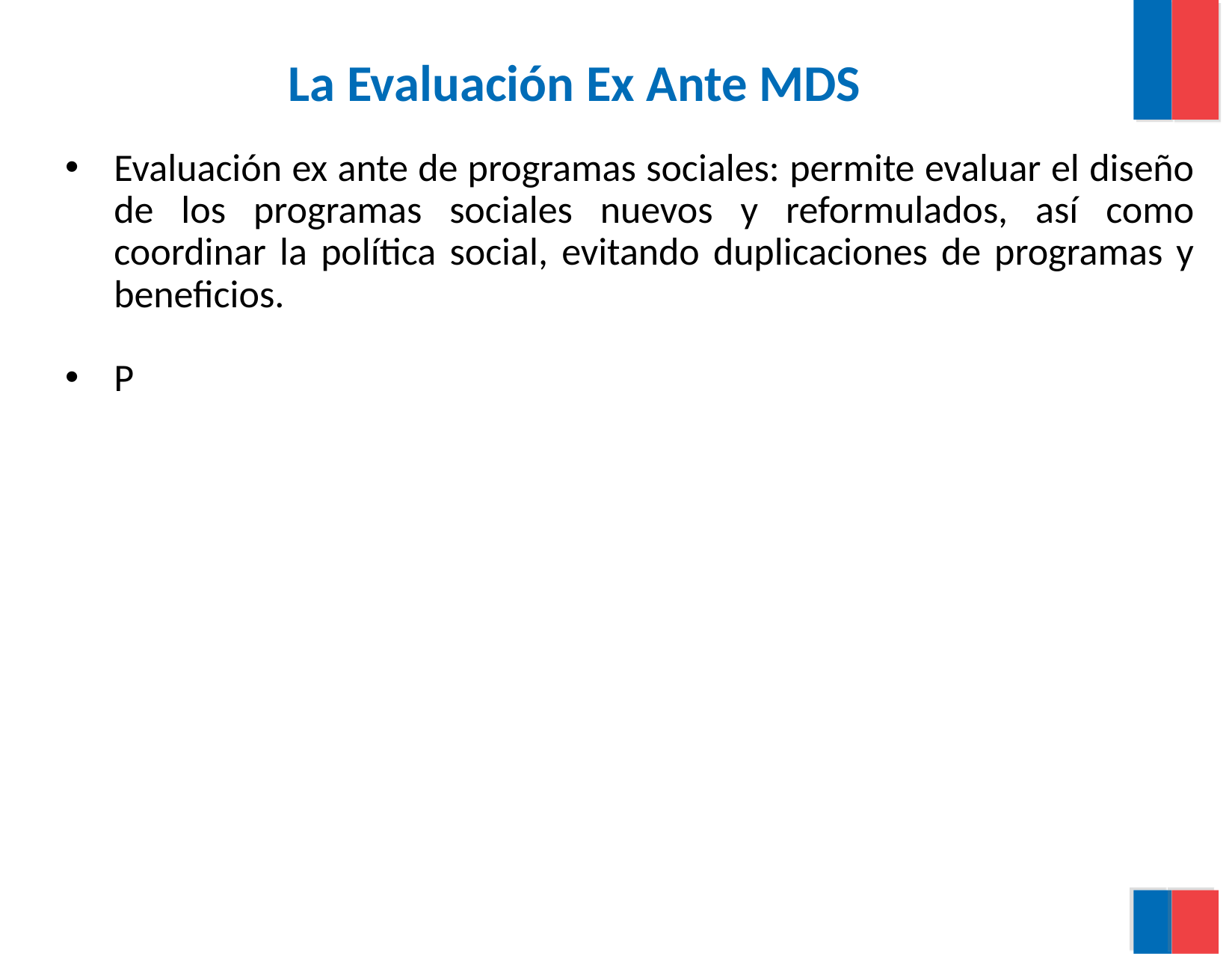

# La Evaluación Ex Ante MDS
Evaluación ex ante de programas sociales: permite evaluar el diseño de los programas sociales nuevos y reformulados, así como coordinar la política social, evitando duplicaciones de programas y beneficios.

P